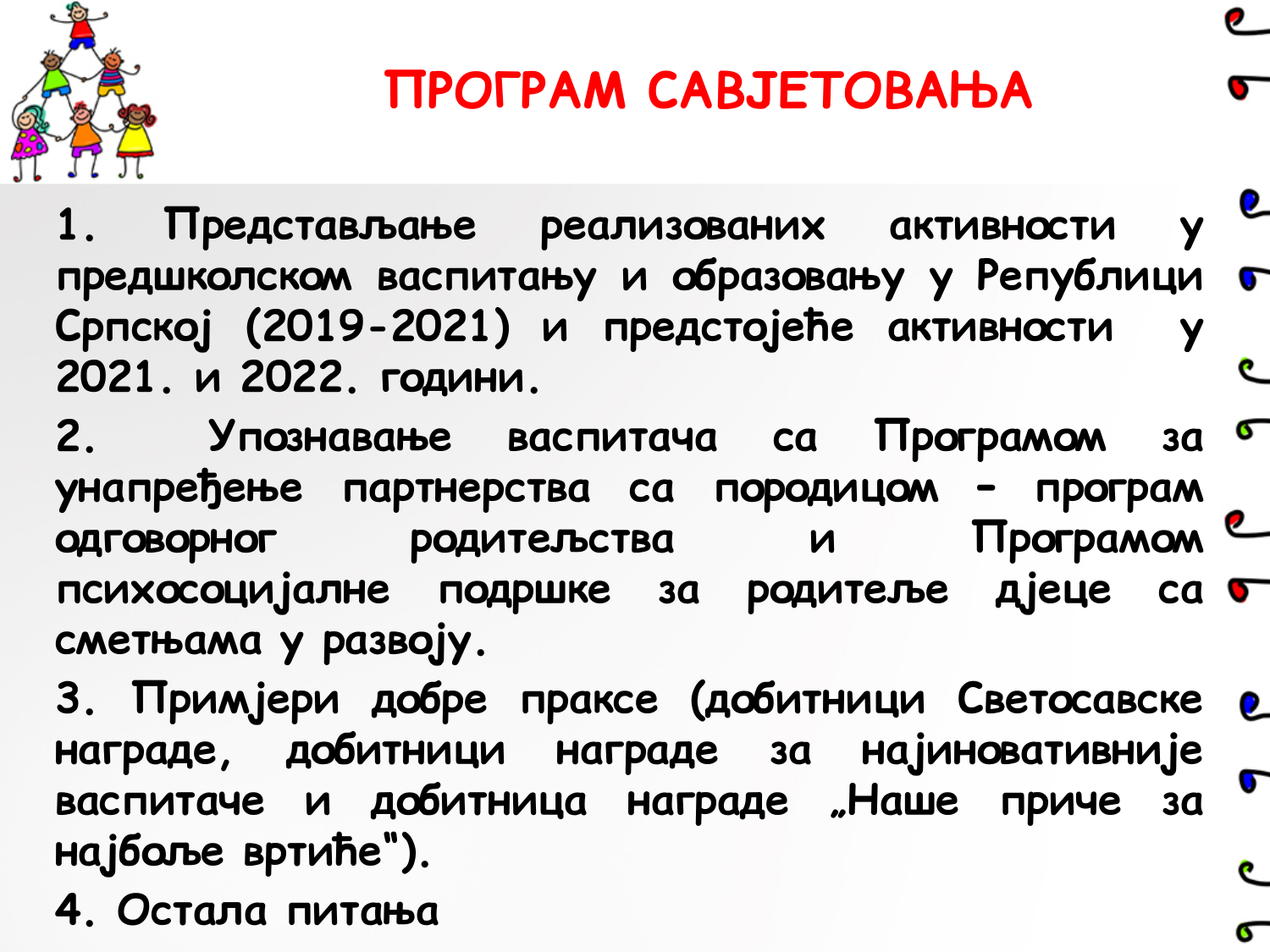

# ПРОГРАМ САВЈЕТОВАЊА
1. Представљање реализованих активности у предшколском васпитању и образовању у Републици Српској (2019-2021) и предстојеће активности  у 2021. и 2022. години.
2.  Упознавање васпитача са Програмом за унапређење партнерства са породицом – програм одговорног родитељства и Програмом психосоцијалне подршке за родитеље дјеце са сметњама у развоју.
3. Примјери добре праксе (добитници Светосавске награде, добитници награде за најиновативније васпитаче и добитница награде „Наше приче за најбоље вртиће“).
4. Остала питaња